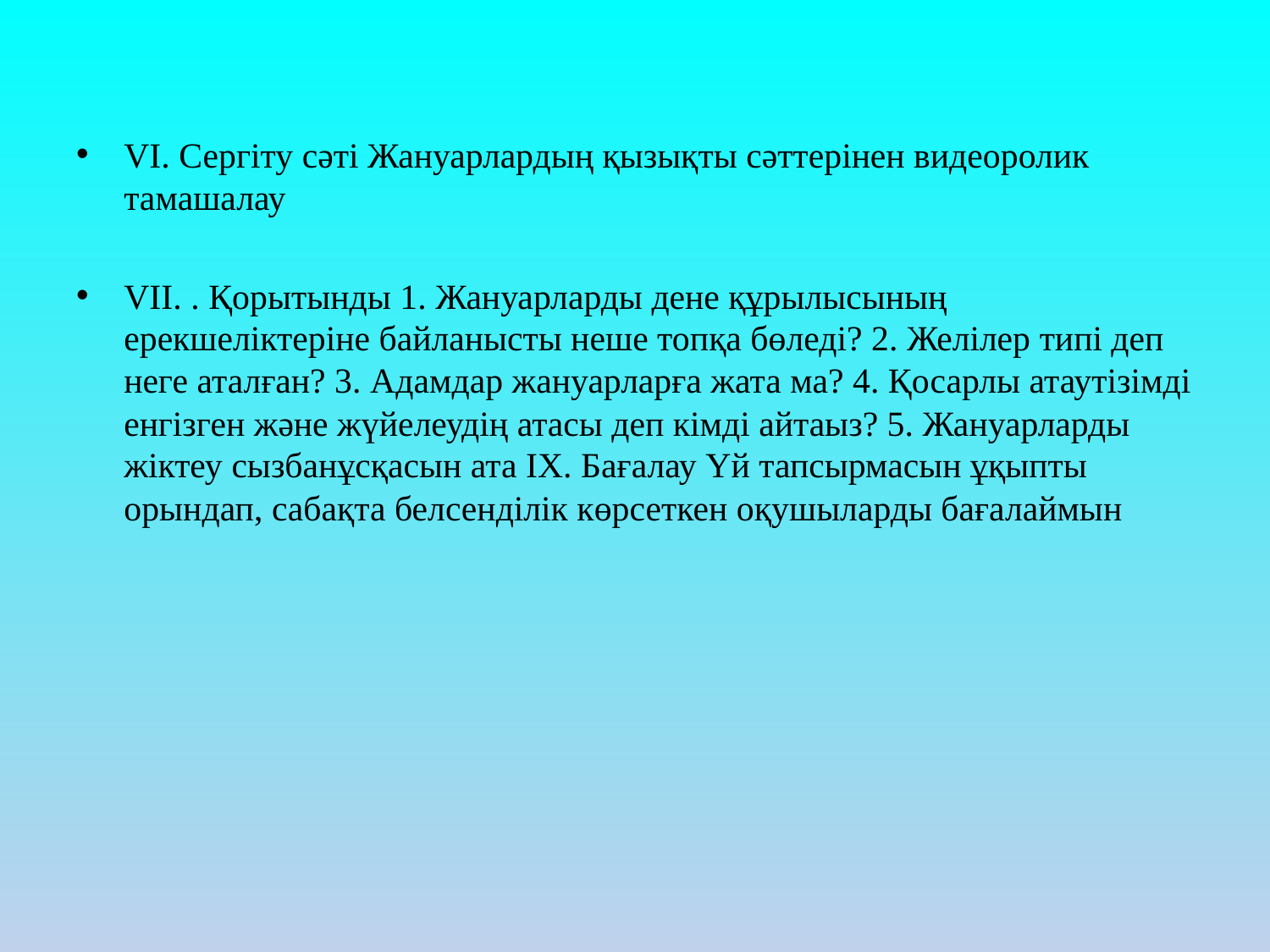

VІ. Сергіту сәті Жануарлардың қызықты сәттерінен видеоролик тамашалау

VІІ. . Қорытынды 1. Жануарларды дене құрылысының ерекшеліктеріне байланысты неше топқа бөледі? 2. Желілер типі деп неге аталған? 3. Адамдар жануарларға жата ма? 4. Қосарлы атаутізімді енгізген және жүйелеудің атасы деп кімді айтаыз? 5. Жануарларды жіктеу сызбанұсқасын ата ІХ. Бағалау Үй тапсырмасын ұқыпты орындап, сабақта белсенділік көрсеткен оқушыларды бағалаймын